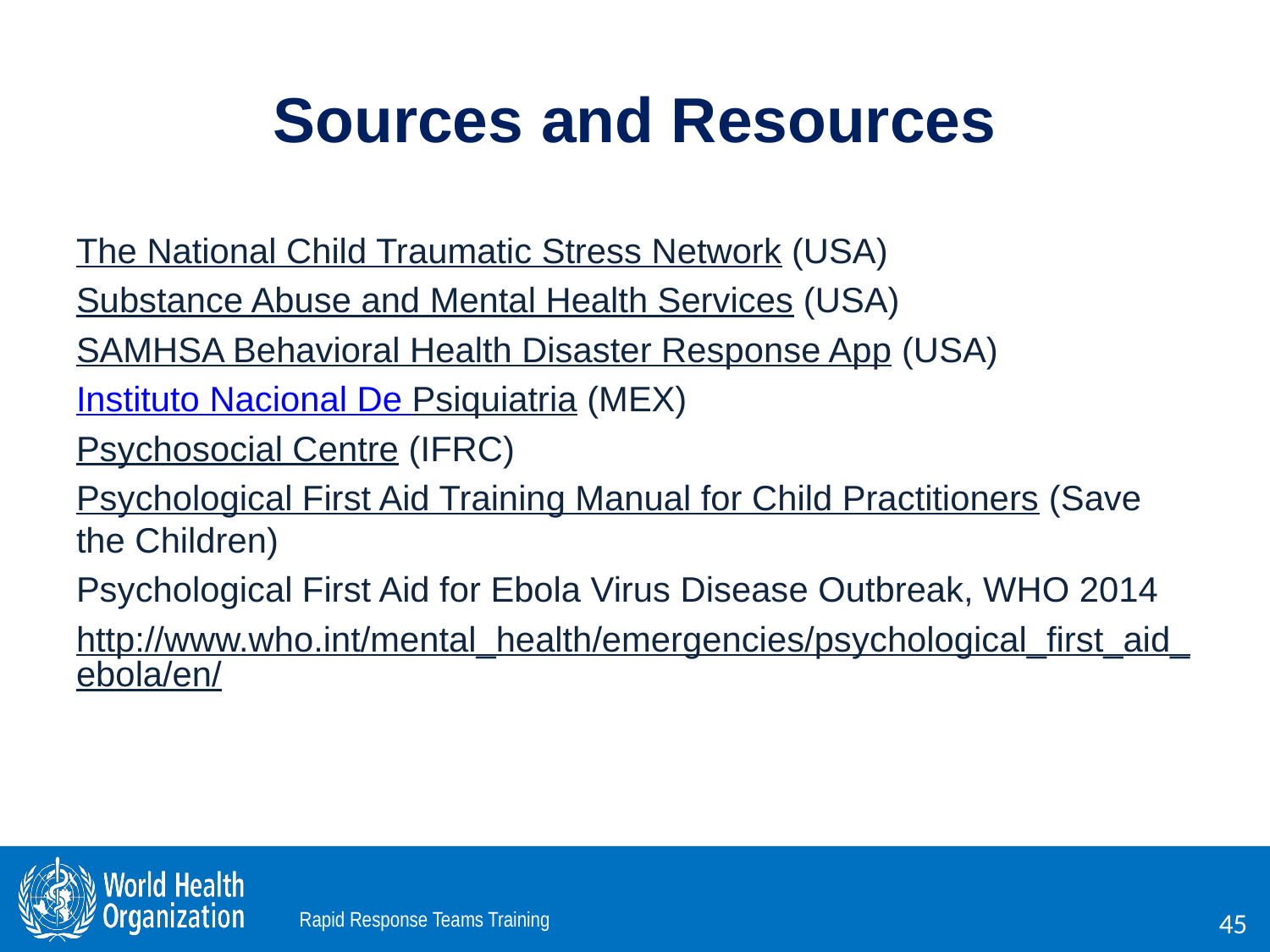

# Sources and Resources
The National Child Traumatic Stress Network (USA)
Substance Abuse and Mental Health Services (USA)
SAMHSA Behavioral Health Disaster Response App (USA)
Instituto Nacional De Psiquiatria (MEX)
Psychosocial Centre (IFRC)
Psychological First Aid Training Manual for Child Practitioners (Save the Children)
Psychological First Aid for Ebola Virus Disease Outbreak, WHO 2014
http://www.who.int/mental_health/emergencies/psychological_first_aid_ebola/en/